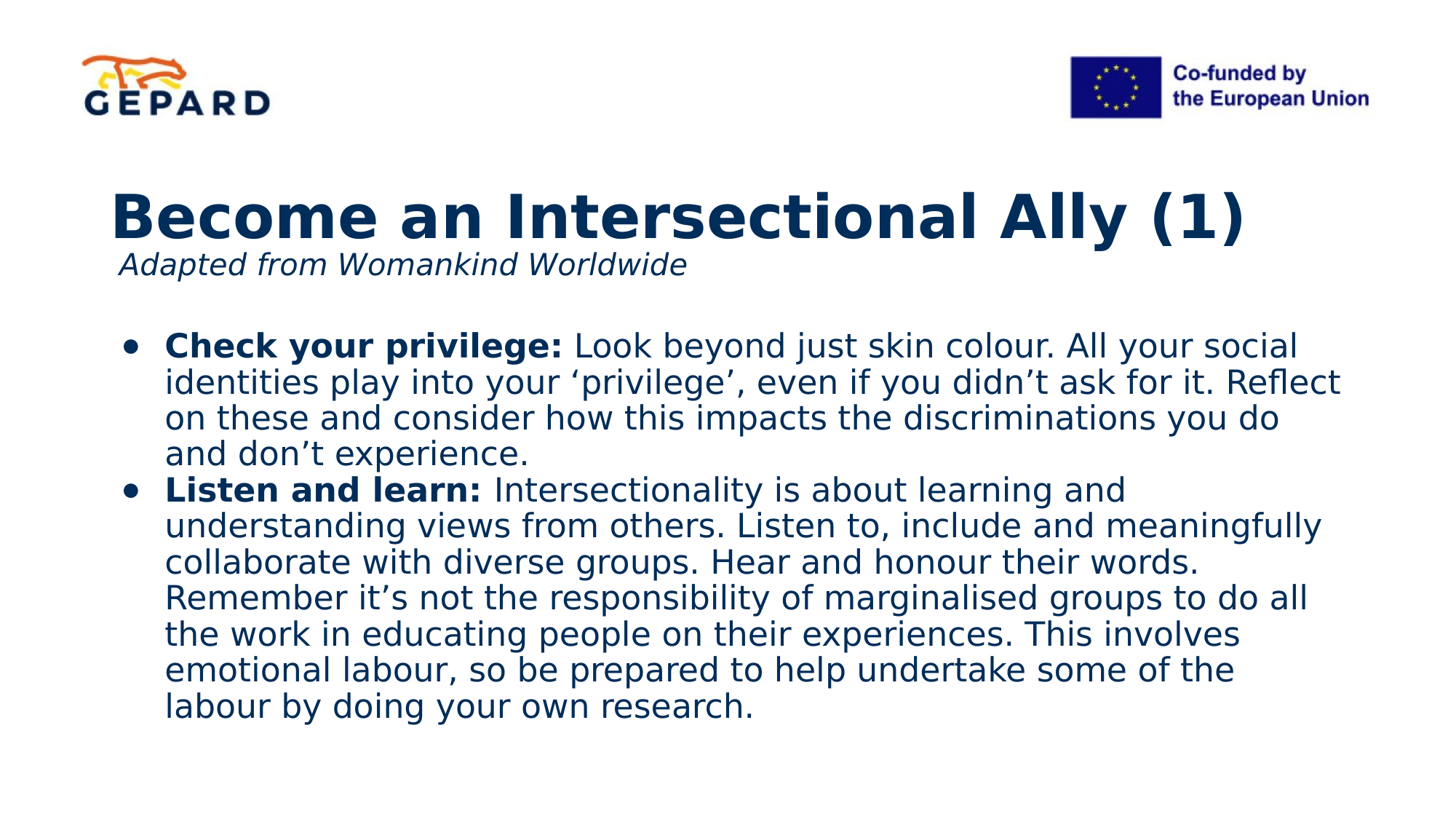

# Become an Intersectional Ally (1)
Adapted from Womankind Worldwide

Check your privilege: Look beyond just skin colour. All your social identities play into your ‘privilege’, even if you didn’t ask for it. Reflect on these and consider how this impacts the discriminations you do and don’t experience.
Listen and learn: Intersectionality is about learning and understanding views from others. Listen to, include and meaningfully collaborate with diverse groups. Hear and honour their words. Remember it’s not the responsibility of marginalised groups to do all the work in educating people on their experiences. This involves emotional labour, so be prepared to help undertake some of the labour by doing your own research.